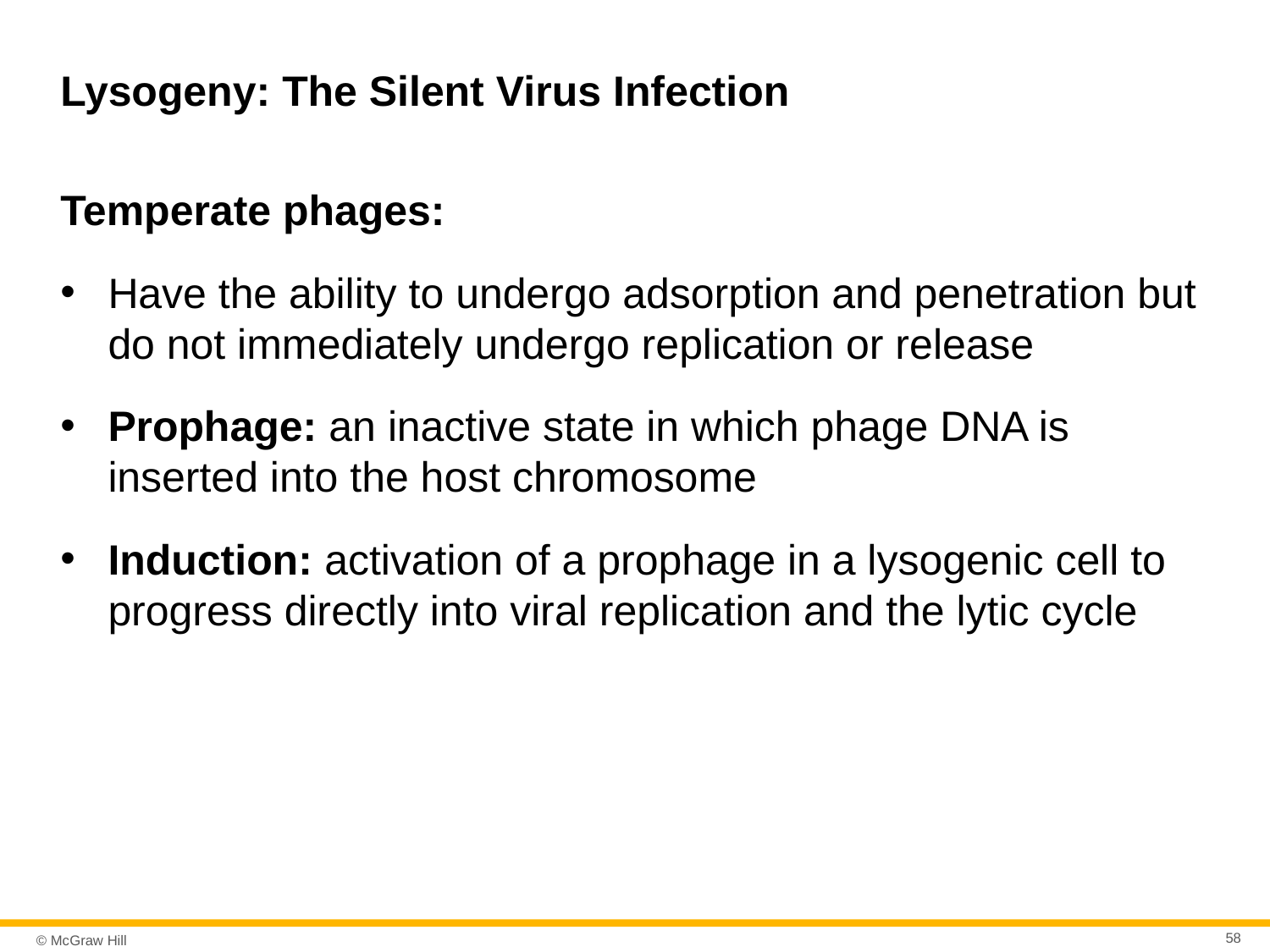

# Lysogeny: The Silent Virus Infection
Temperate phages:
Have the ability to undergo adsorption and penetration but do not immediately undergo replication or release
Prophage: an inactive state in which phage DNA is inserted into the host chromosome
Induction: activation of a prophage in a lysogenic cell to progress directly into viral replication and the lytic cycle